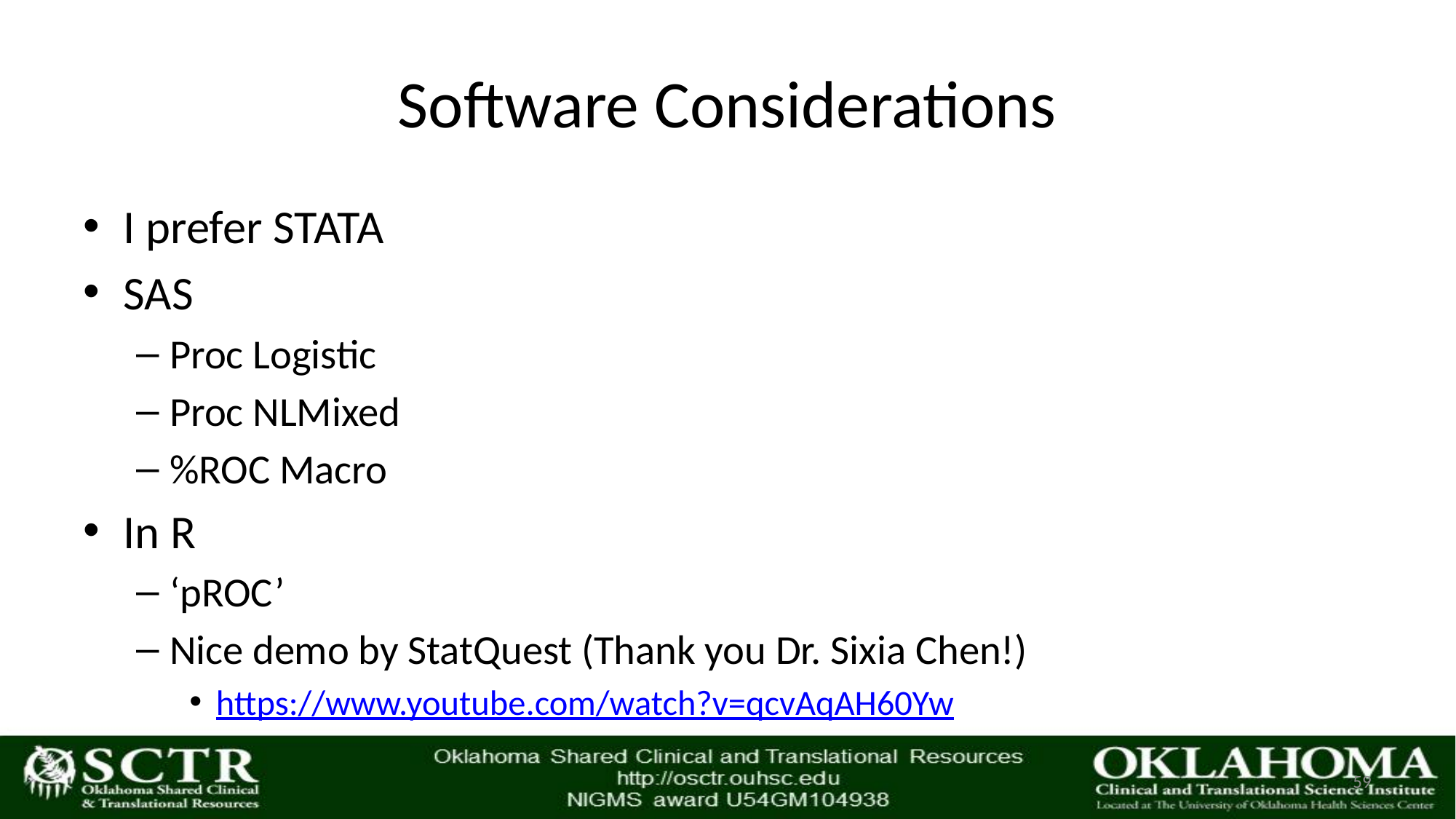

# Software Considerations
I prefer STATA
SAS
Proc Logistic
Proc NLMixed
%ROC Macro
In R
‘pROC’
Nice demo by StatQuest (Thank you Dr. Sixia Chen!)
https://www.youtube.com/watch?v=qcvAqAH60Yw

59